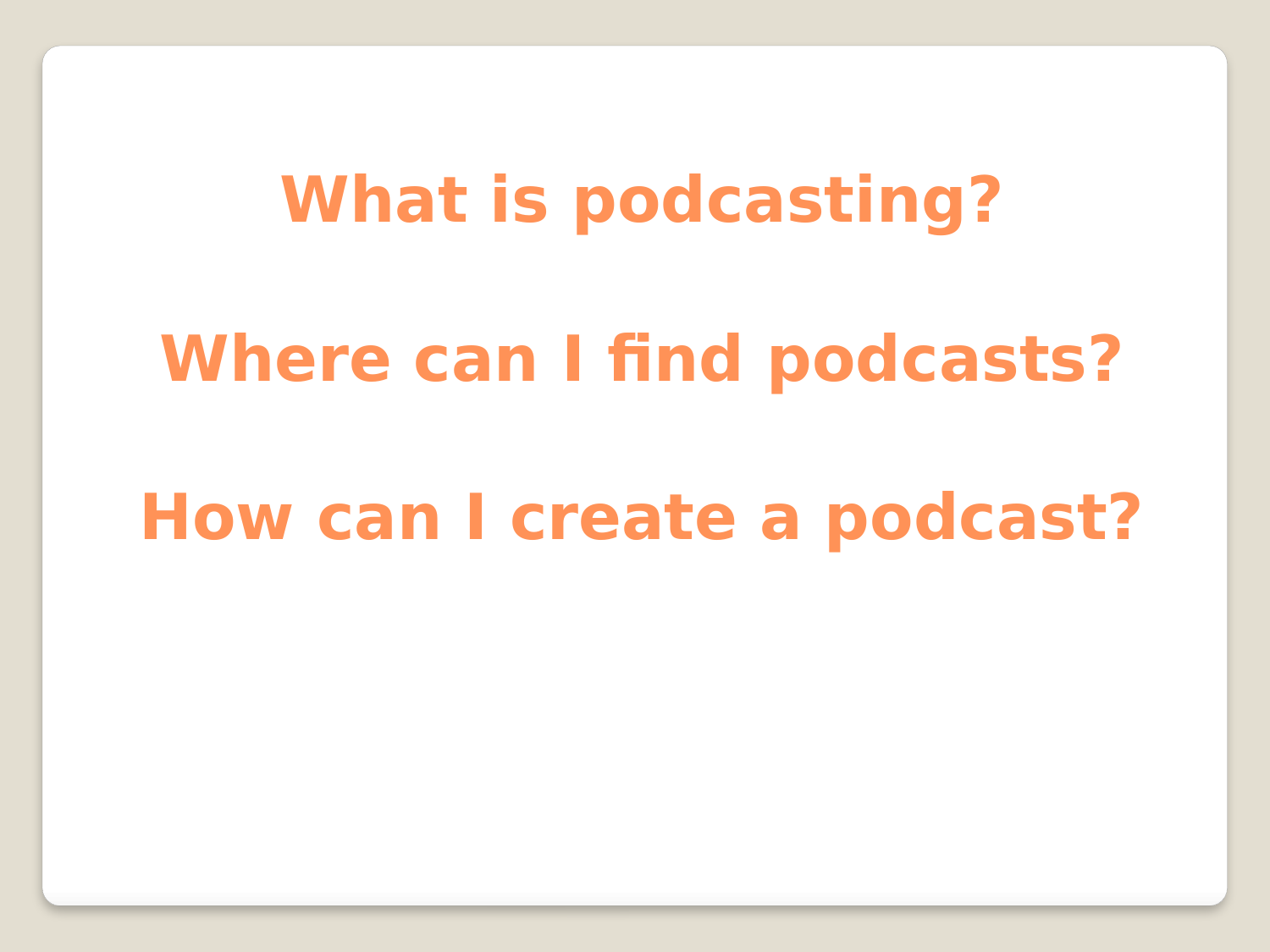

What is podcasting?
Where can I find podcasts?
How can I create a podcast?